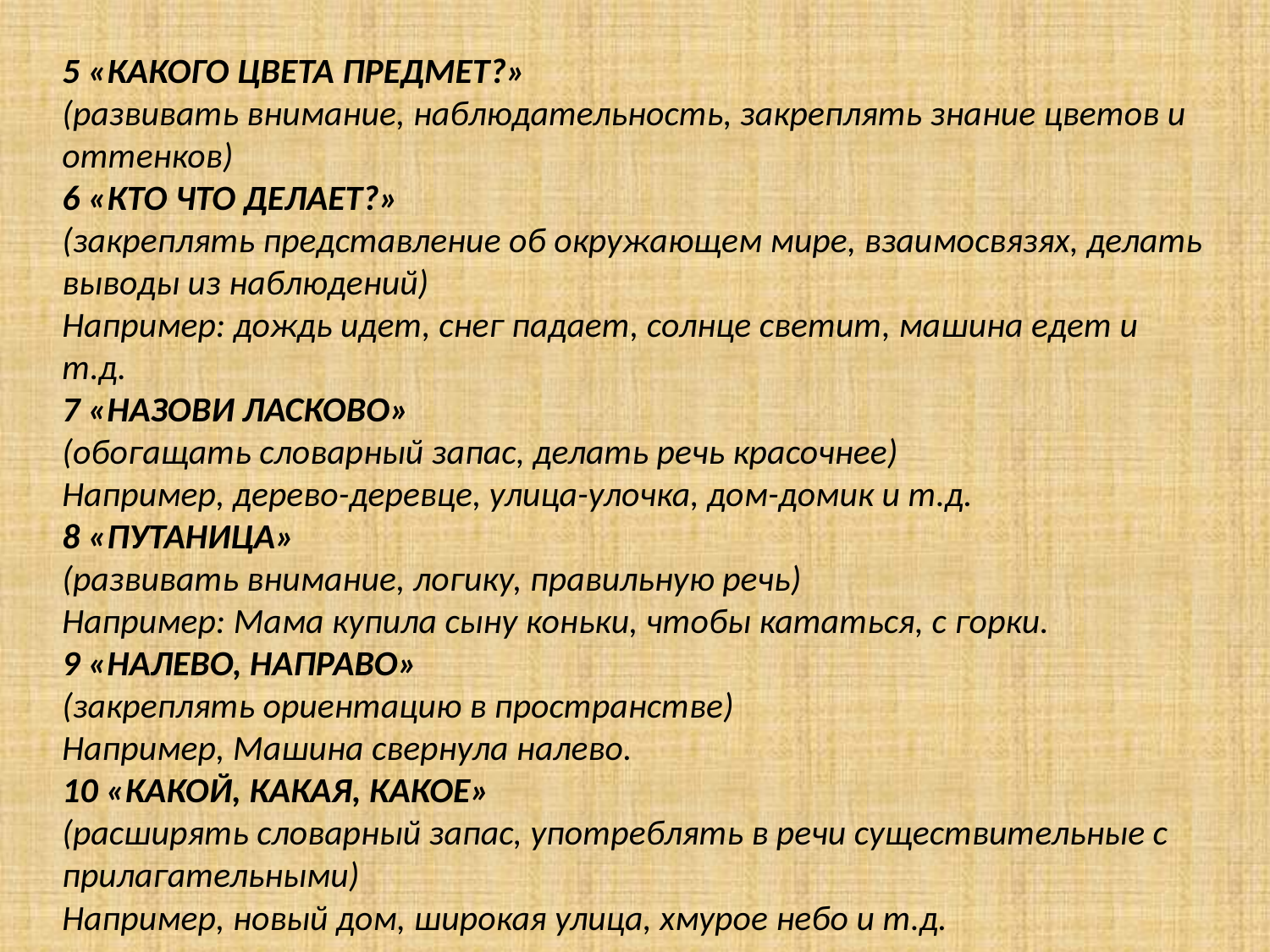

5 «КАКОГО ЦВЕТА ПРЕДМЕТ?»
(развивать внимание, наблюдательность, закреплять знание цветов и оттенков)
6 «КТО ЧТО ДЕЛАЕТ?»
(закреплять представление об окружающем мире, взаимосвязях, делать выводы из наблюдений)
Например: дождь идет, снег падает, солнце светит, машина едет и т.д.
7 «НАЗОВИ ЛАСКОВО»
(обогащать словарный запас, делать речь красочнее)
Например, дерево-деревце, улица-улочка, дом-домик и т.д.
8 «ПУТАНИЦА»
(развивать внимание, логику, правильную речь)
Например: Мама купила сыну коньки, чтобы кататься, с горки.
9 «НАЛЕВО, НАПРАВО»
(закреплять ориентацию в пространстве)
Например, Машина свернула налево.
10 «КАКОЙ, КАКАЯ, КАКОЕ»
(расширять словарный запас, употреблять в речи существительные с прилагательными)
Например, новый дом, широкая улица, хмурое небо и т.д.